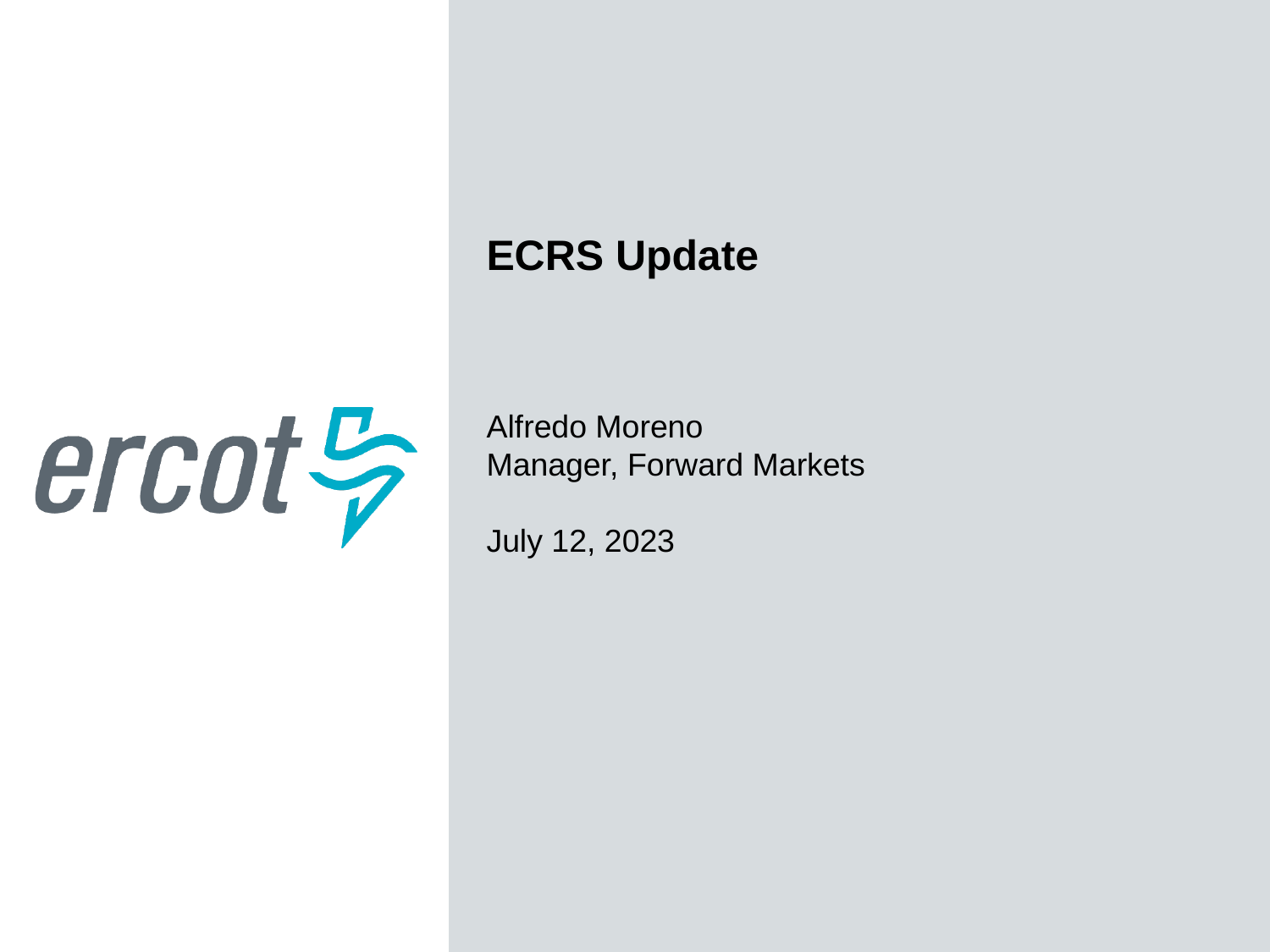

ECRS Update

Alfredo Moreno
Manager, Forward Markets

July 12, 2023